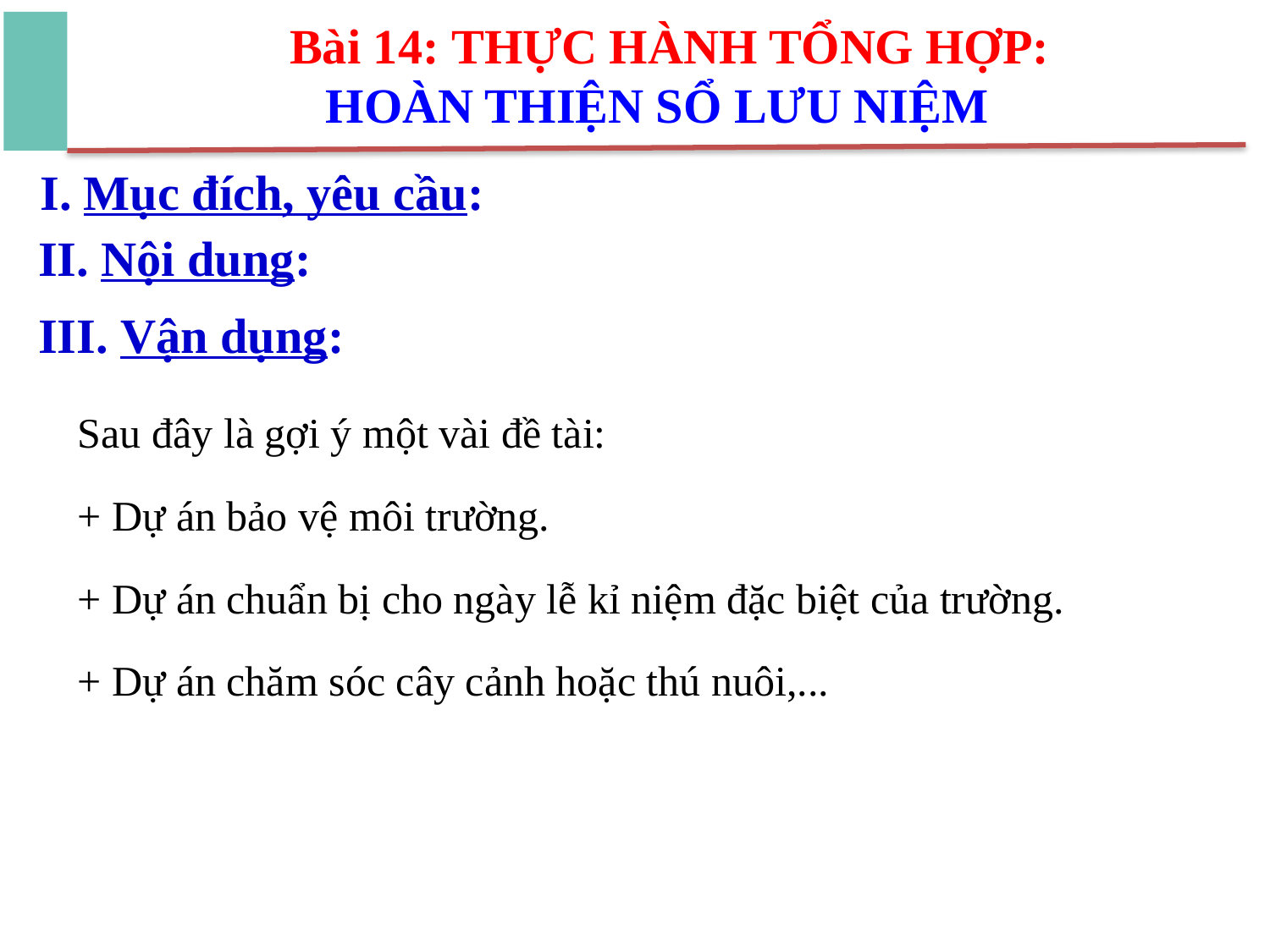

Bài 14: THỰC HÀNH TỔNG HỢP:
HOÀN THIỆN SỔ LƯU NIỆM

I. Mục đích, yêu cầu:
II. Nội dung:
III. Vận dụng:
Sau đây là gợi ý một vài đề tài:
+ Dự án bảo vệ môi trường.
+ Dự án chuẩn bị cho ngày lễ kỉ niệm đặc biệt của trường.
+ Dự án chăm sóc cây cảnh hoặc thú nuôi,...